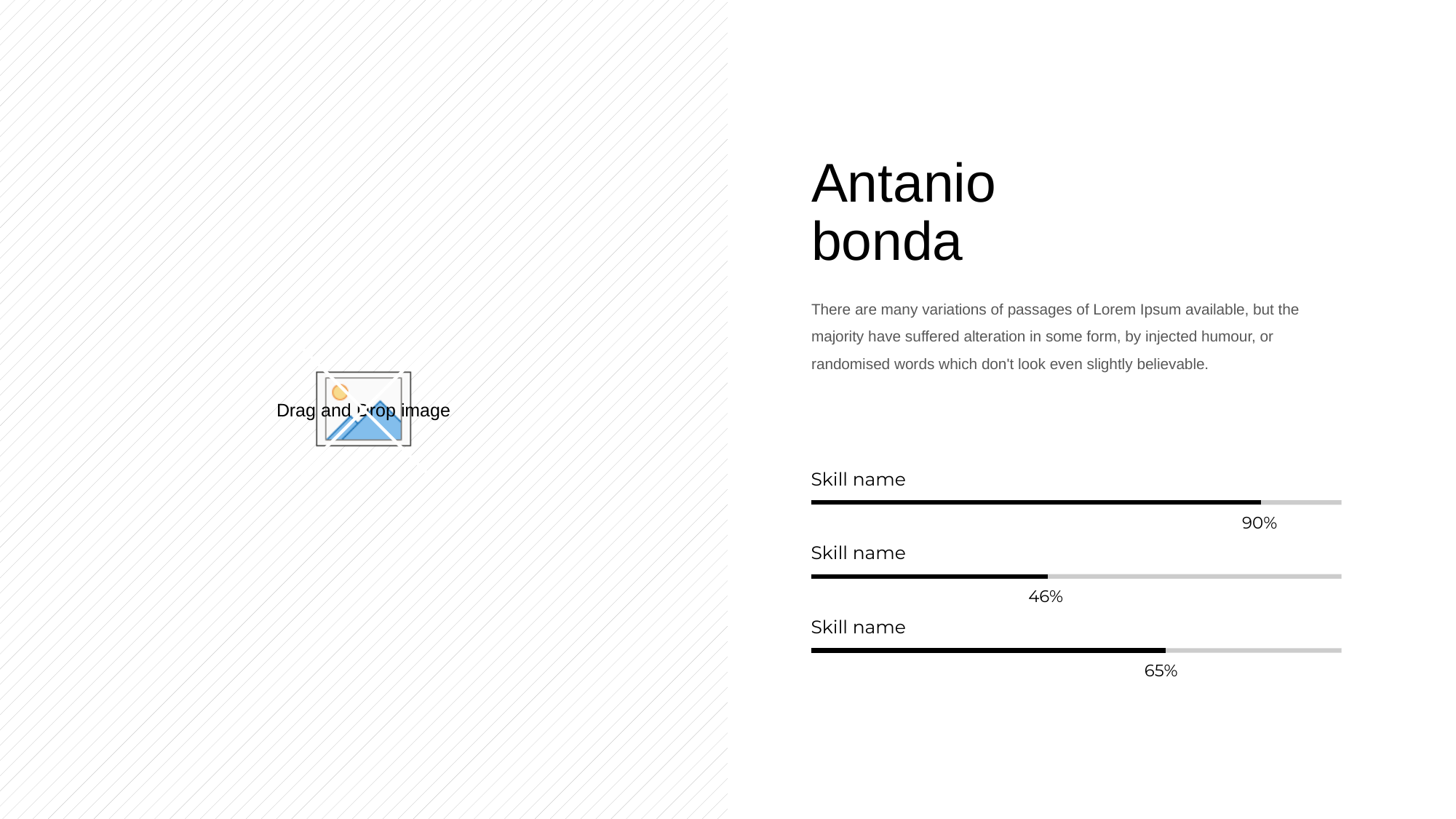

Antanio
bonda
There are many variations of passages of Lorem Ipsum available, but the majority have suffered alteration in some form, by injected humour, or randomised words which don't look even slightly believable.
Skill name
90%
Skill name
46%
Skill name
65%